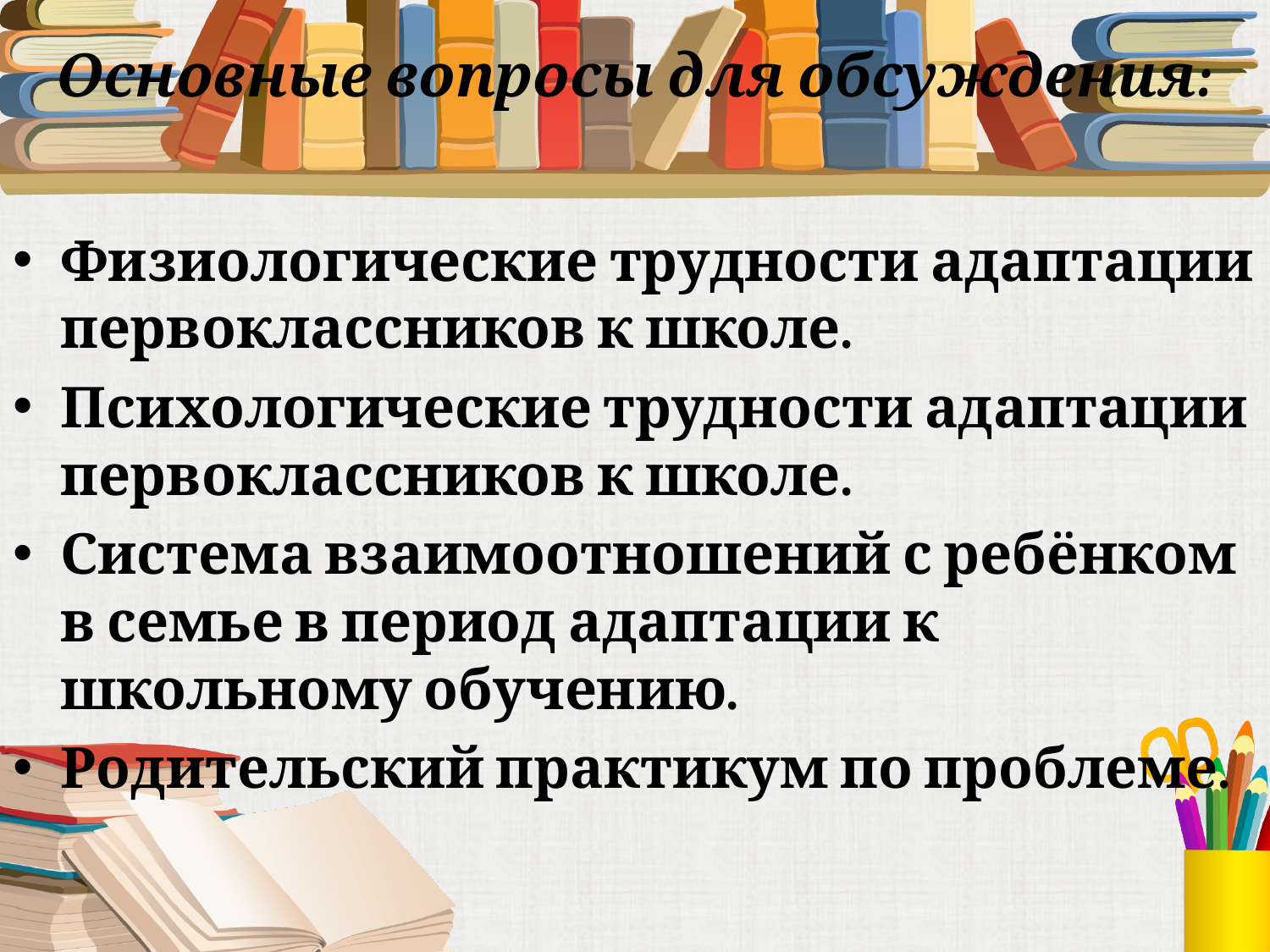

Основные вопросы для обсуждения:
Физиологические трудности адаптации первоклассников к школе.
Психологические трудности адаптации первоклассников к школе.
Система взаимоотношений с ребёнком в семье в период адаптации к    школьному обучению.
Родительский практикум по проблеме.